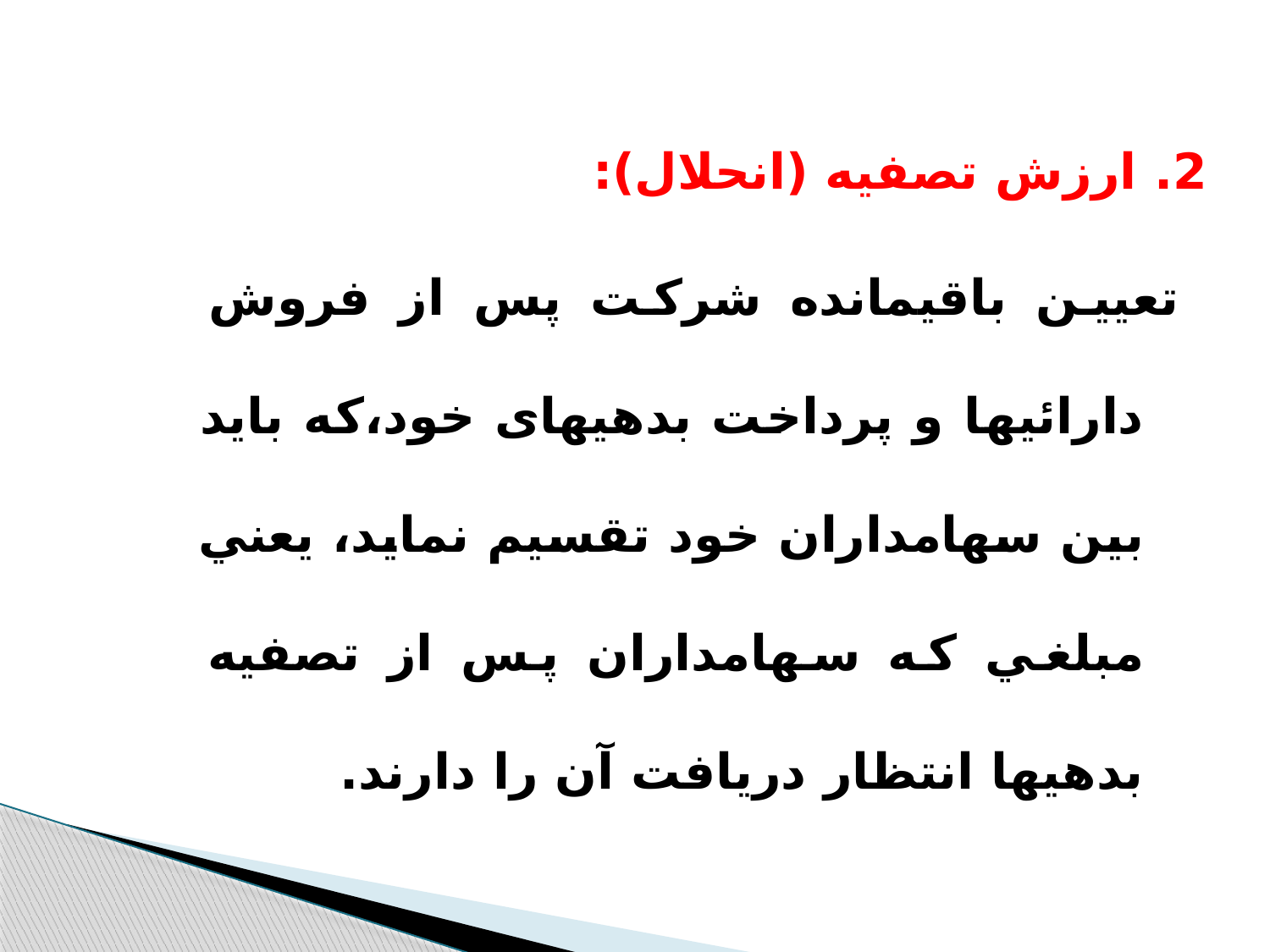

2. ارزش تصفيه (انحلال):
 تعيين باقيمانده شركت پس از فروش دارائيها و پرداخت بدهيهای خود،كه بايد بين سهامداران خود تقسيم نماید، يعني مبلغي كه سهامداران پس از تصفيه بدهيها انتظار دريافت آن را دارند.